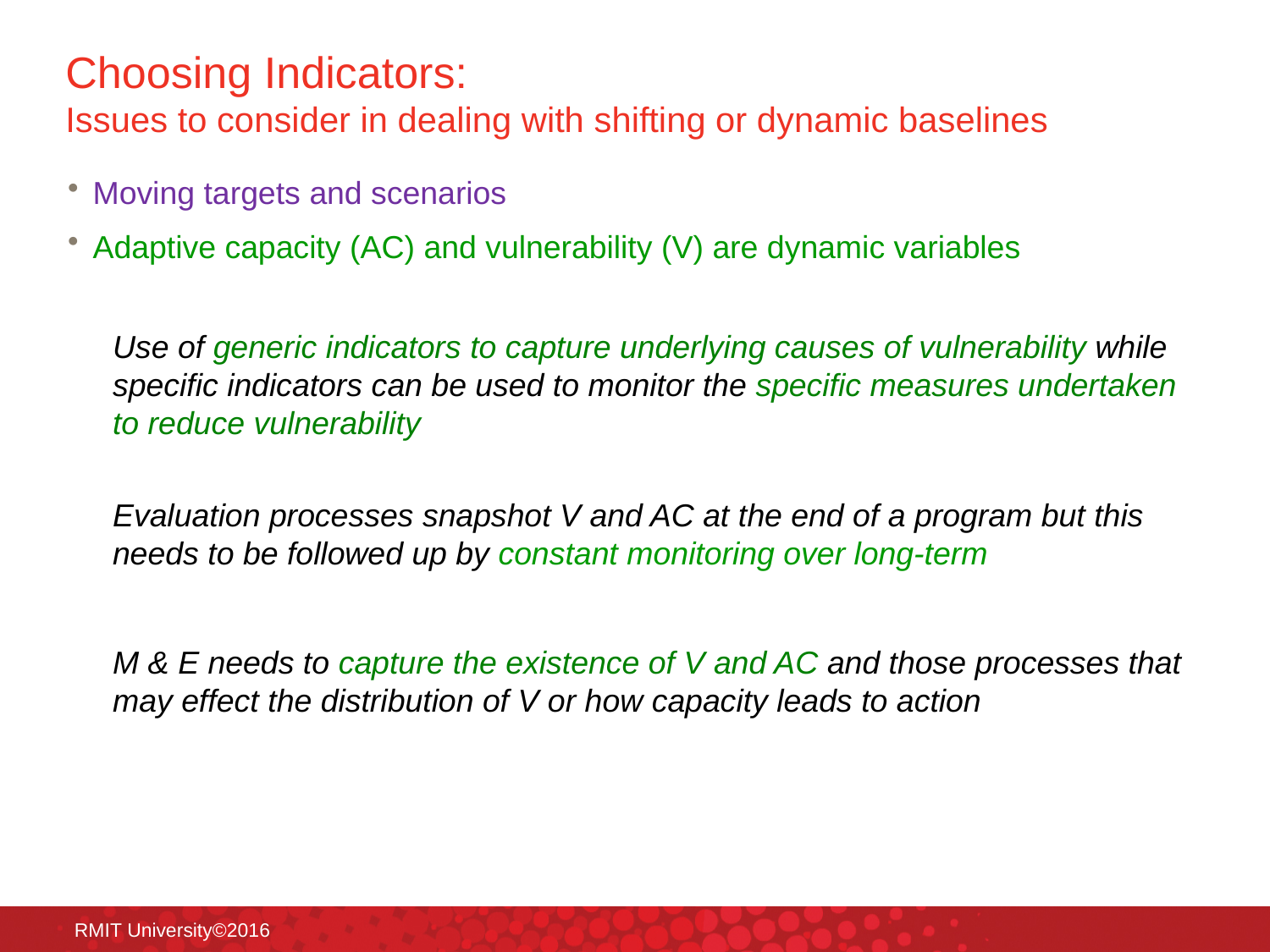

# Choosing Indicators: Issues to consider in dealing with shifting or dynamic baselines
Moving targets and scenarios
Adaptive capacity (AC) and vulnerability (V) are dynamic variables

Use of generic indicators to capture underlying causes of vulnerability while specific indicators can be used to monitor the specific measures undertaken to reduce vulnerability

Evaluation processes snapshot V and AC at the end of a program but this needs to be followed up by constant monitoring over long-term

M & E needs to capture the existence of V and AC and those processes that may effect the distribution of V or how capacity leads to action

RMIT University©2016